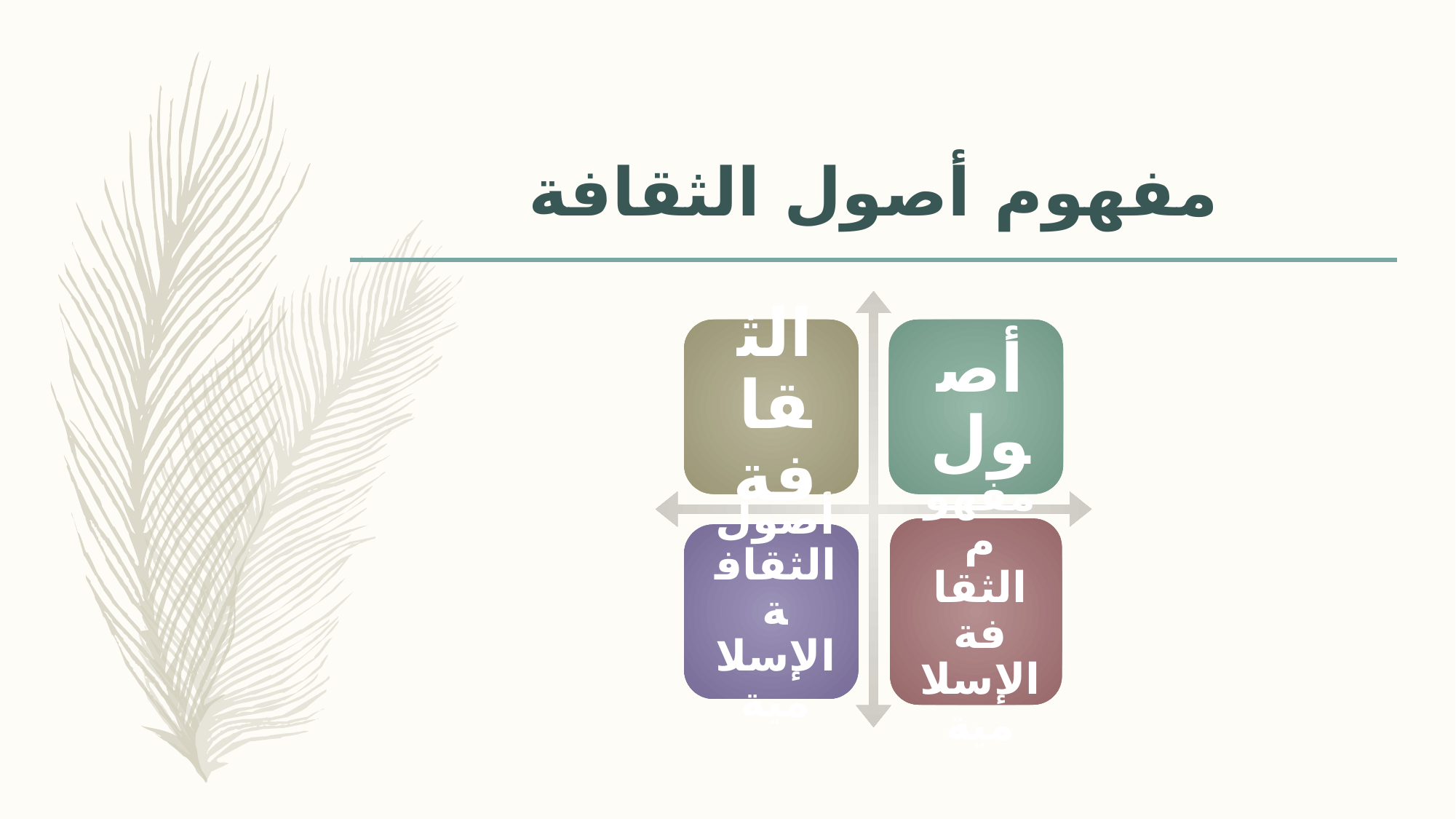

# مفهوم أصول الثقافة
الثقافة
أصول
أصول الثقافة الإسلامية
مفهوم الثقافة الإسلامية